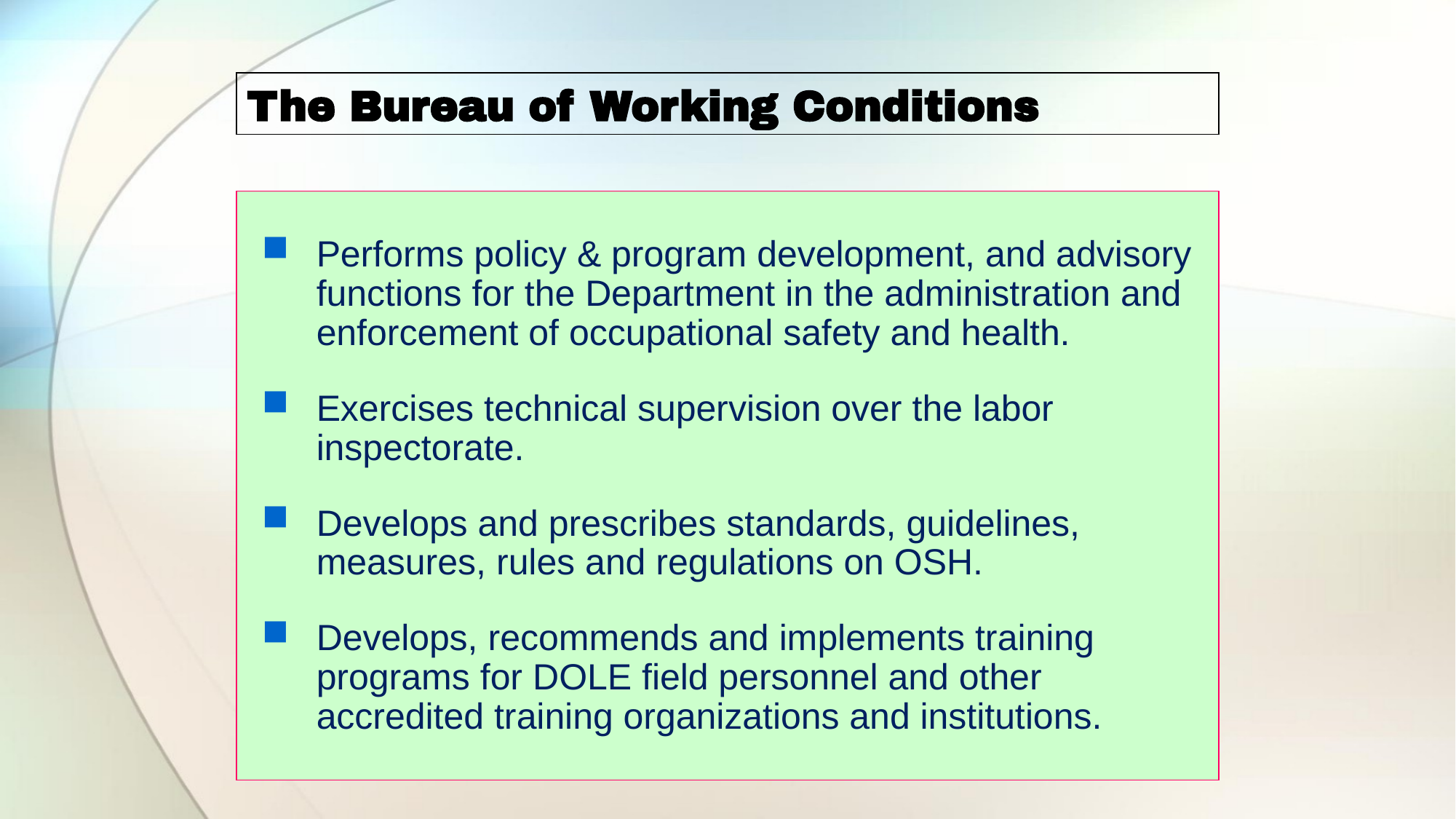

The Bureau of Working Conditions

Performs policy & program development, and advisory functions for the Department in the administration and enforcement of occupational safety and health.
Exercises technical supervision over the labor inspectorate.
Develops and prescribes standards, guidelines, measures, rules and regulations on OSH.
Develops, recommends and implements training programs for DOLE field personnel and other accredited training organizations and institutions.